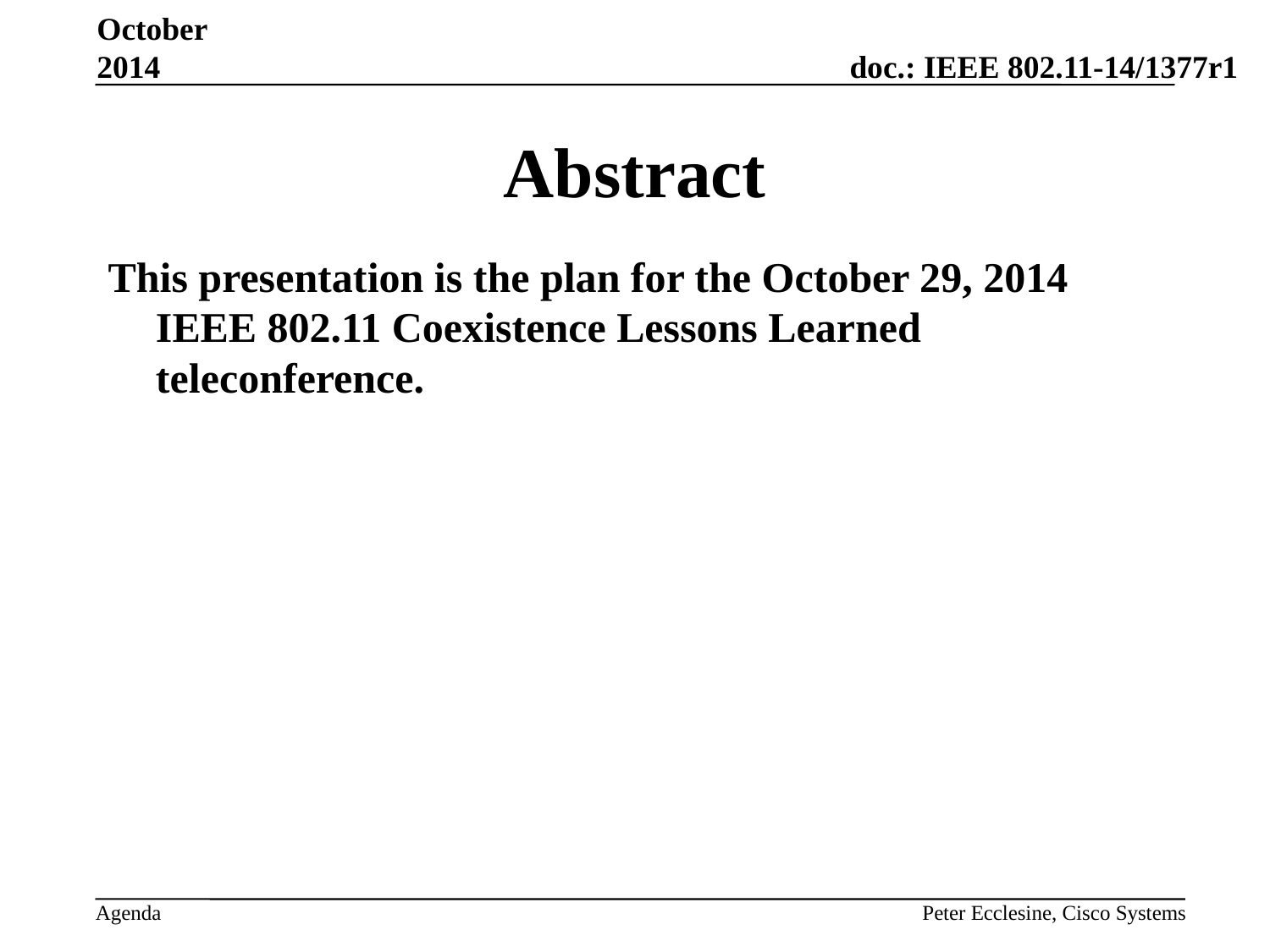

October 2014
# Abstract
This presentation is the plan for the October 29, 2014 IEEE 802.11 Coexistence Lessons Learned teleconference.
Peter Ecclesine, Cisco Systems